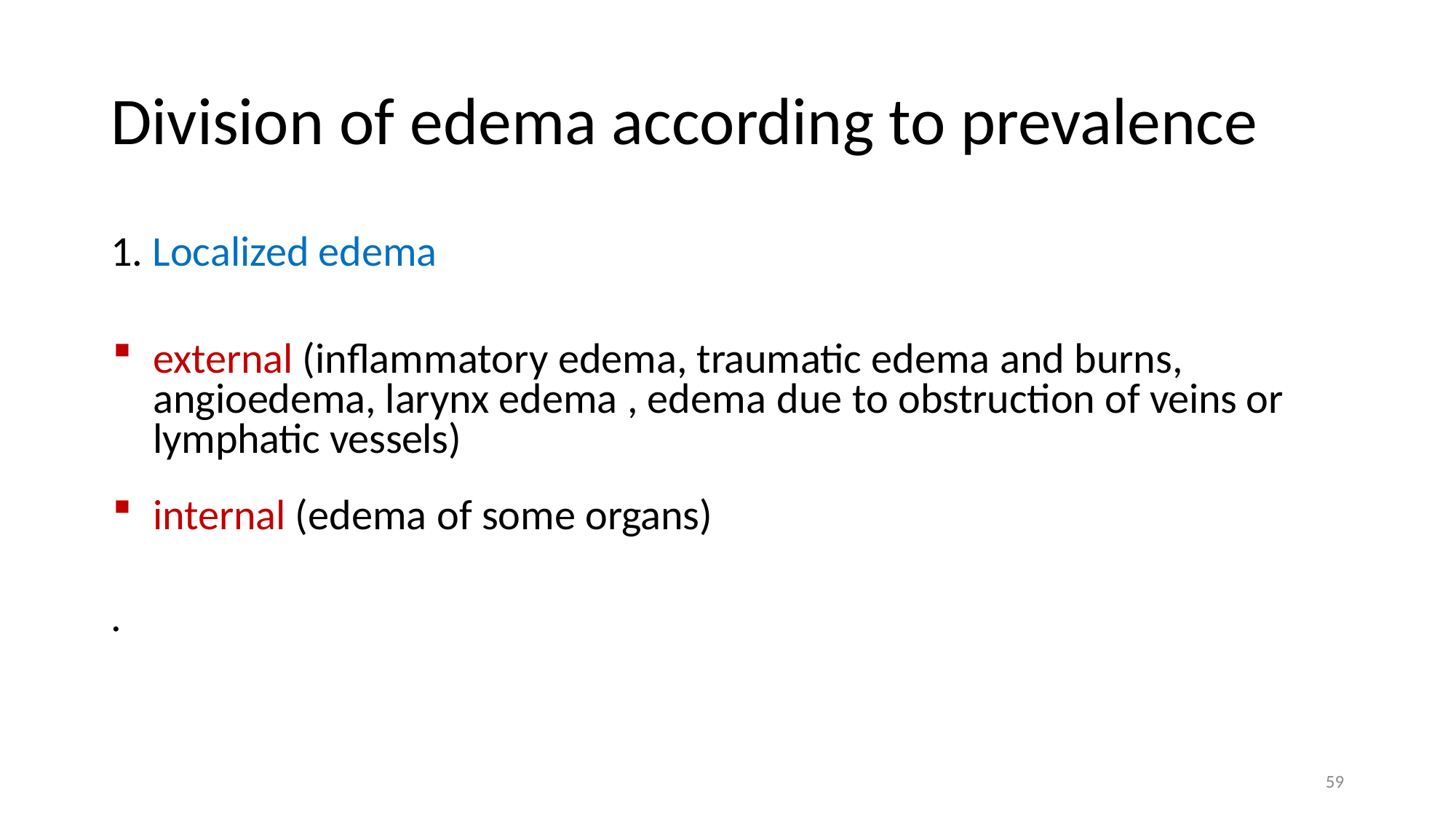

# Division of edema according to prevalence
1. Localized edema

external (inflammatory edema, traumatic edema and burns, angioedema, larynx edema , edema due to obstruction of veins or lymphatic vessels)
internal (edema of some organs)

.

59